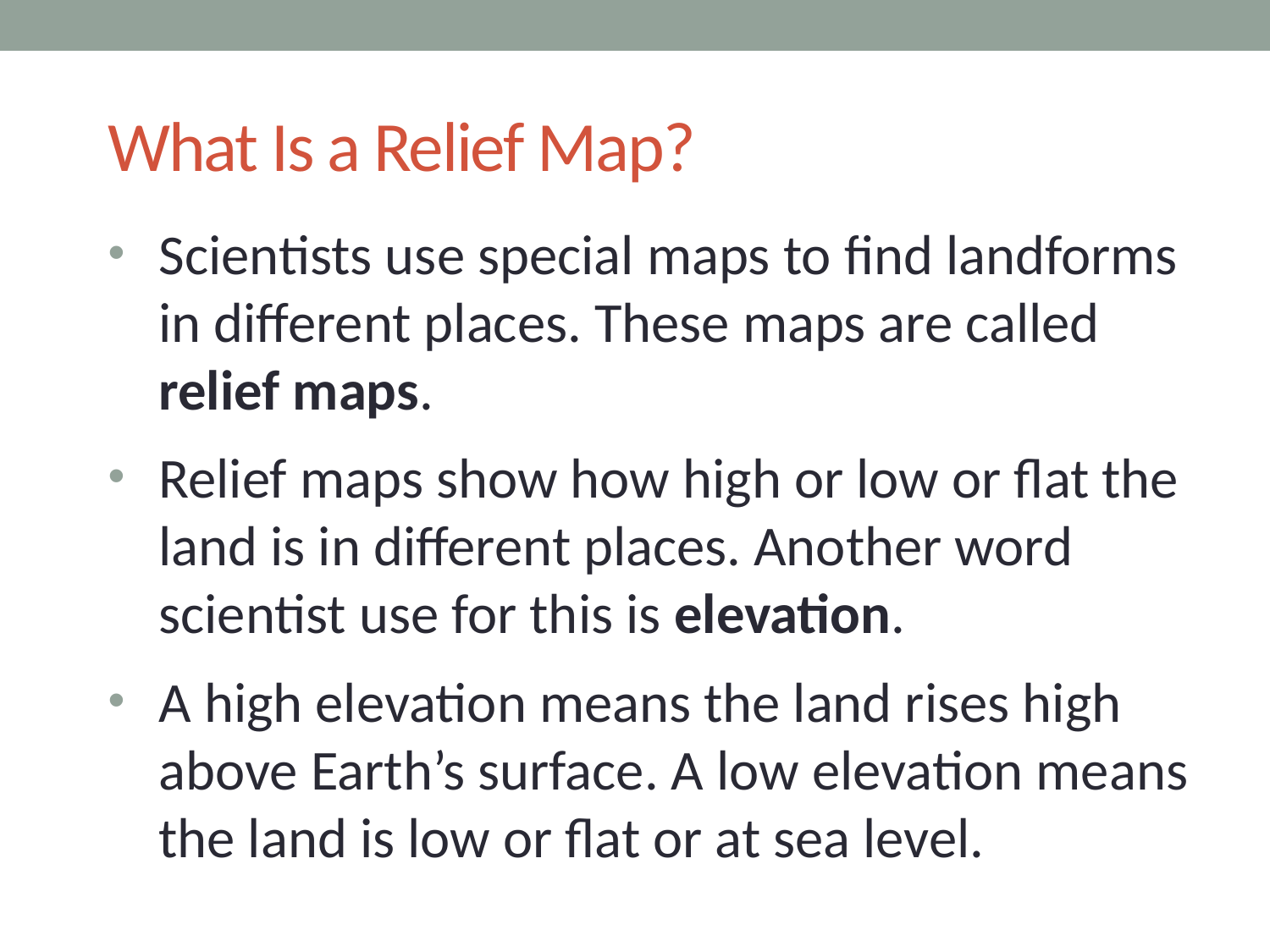

# What Is a Relief Map?
Scientists use special maps to find landforms in different places. These maps are called relief maps.
Relief maps show how high or low or flat the land is in different places. Another word scientist use for this is elevation.
A high elevation means the land rises high above Earth’s surface. A low elevation means the land is low or flat or at sea level.